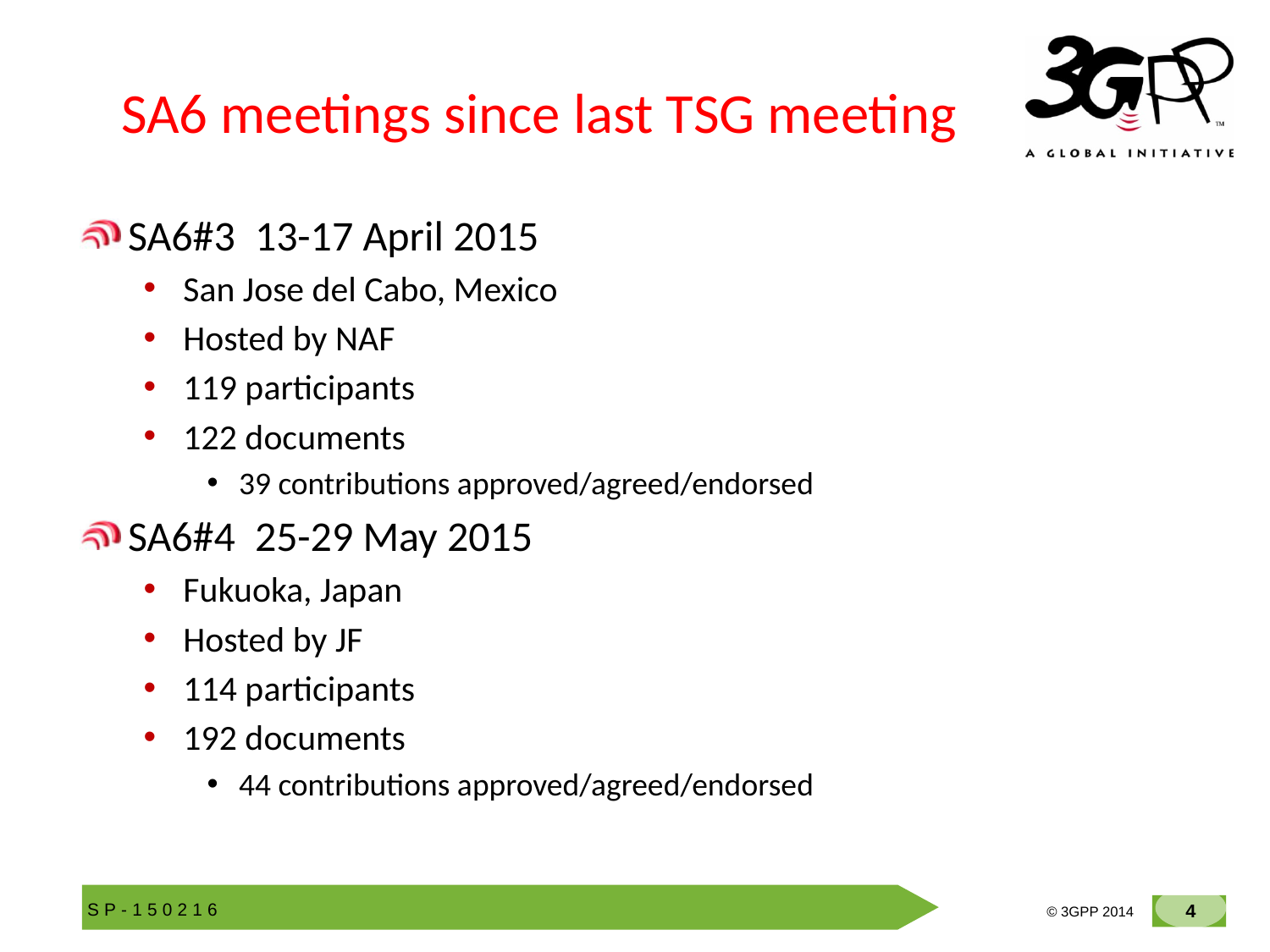

# SA6 meetings since last TSG meeting
SA6#3	13-17 April 2015
San Jose del Cabo, Mexico
Hosted by NAF
119 participants
122 documents
39 contributions approved/agreed/endorsed
SA6#4	25-29 May 2015
Fukuoka, Japan
Hosted by JF
114 participants
192 documents
44 contributions approved/agreed/endorsed